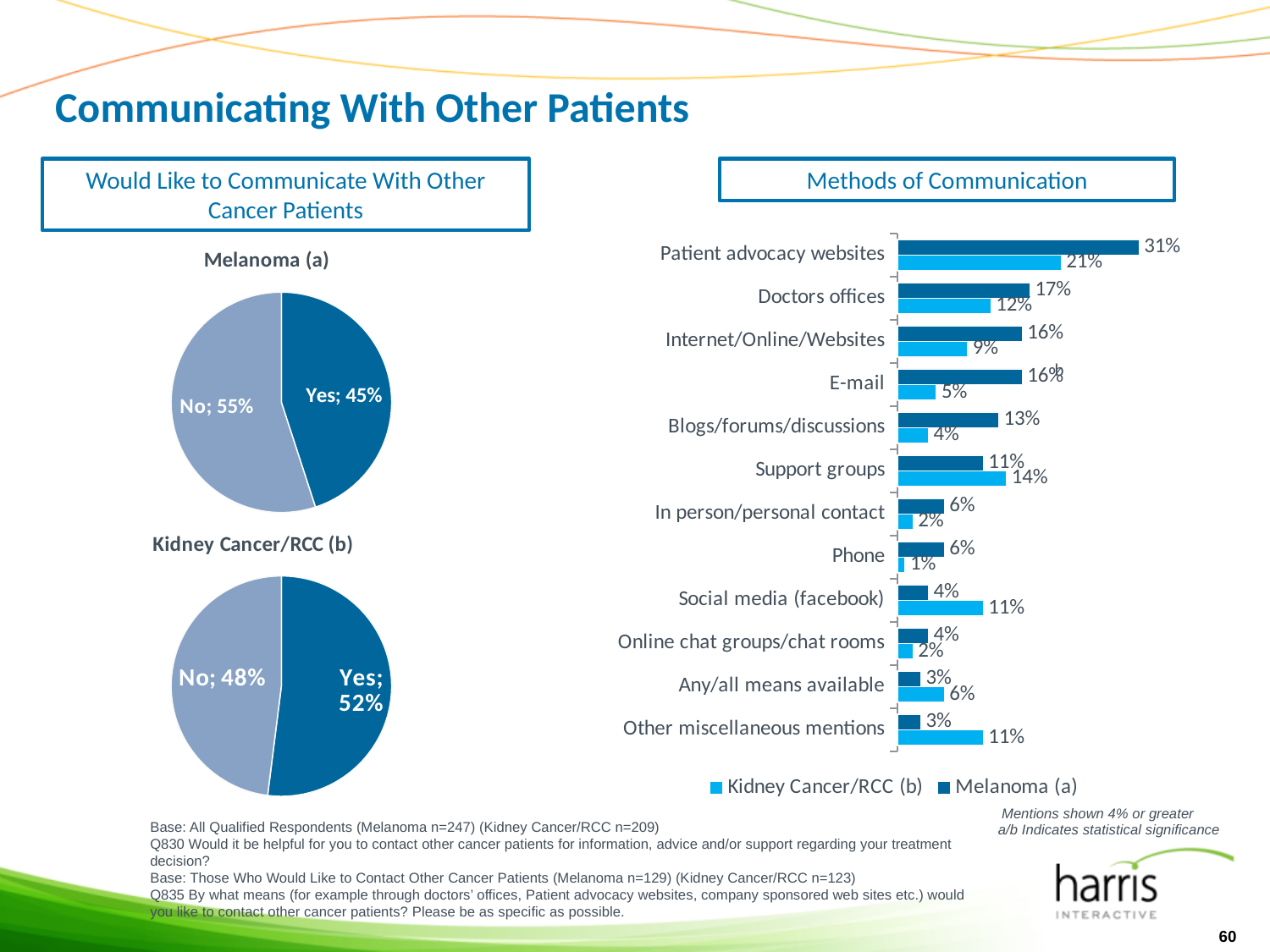

# Communicating With Other Patients
Would Like to Communicate With Other Cancer Patients
Methods of Communication

### Chart

| Category | Melanoma (a) | Kidney Cancer/RCC (b) |
|---|---|---|
| Patient advocacy websites | 0.31000000000000205 | 0.21000000000000021 |
| Doctors offices | 0.17 | 0.12000000000000002 |
| Internet/Online/Websites | 0.16 | 0.09000000000000002 |
| E-mail | 0.16 | 0.05 |
| Blogs/forums/discussions | 0.13 | 0.04000000000000002 |
| Support groups | 0.11 | 0.14 |
| In person/personal contact | 0.06000000000000003 | 0.02000000000000001 |
| Phone | 0.06000000000000003 | 0.010000000000000005 |
| Social media (facebook) | 0.04000000000000002 | 0.11 |
| Online chat groups/chat rooms | 0.04000000000000002 | 0.02000000000000001 |
| Any/all means available | 0.030000000000000002 | 0.06000000000000003 |
| Other miscellaneous mentions | 0.030000000000000002 | 0.11 |

### Chart: Melanoma (a)

| Category | Melanoma |
|---|---|
| Yes | 0.45 |
| No | 0.55 |
b

### Chart: Kidney Cancer/RCC (b)

| Category | Melanoma |
|---|---|
| Yes | 0.52 |
| No | 0.4800000000000003 |
Mentions shown 4% or greater
Base: All Qualified Respondents (Melanoma n=247) (Kidney Cancer/RCC n=209)
Q830 Would it be helpful for you to contact other cancer patients for information, advice and/or support regarding your treatment decision?
Base: Those Who Would Like to Contact Other Cancer Patients (Melanoma n=129) (Kidney Cancer/RCC n=123)
Q835 By what means (for example through doctors’ offices, Patient advocacy websites, company sponsored web sites etc.) would you like to contact other cancer patients? Please be as specific as possible.
a/b Indicates statistical significance
60